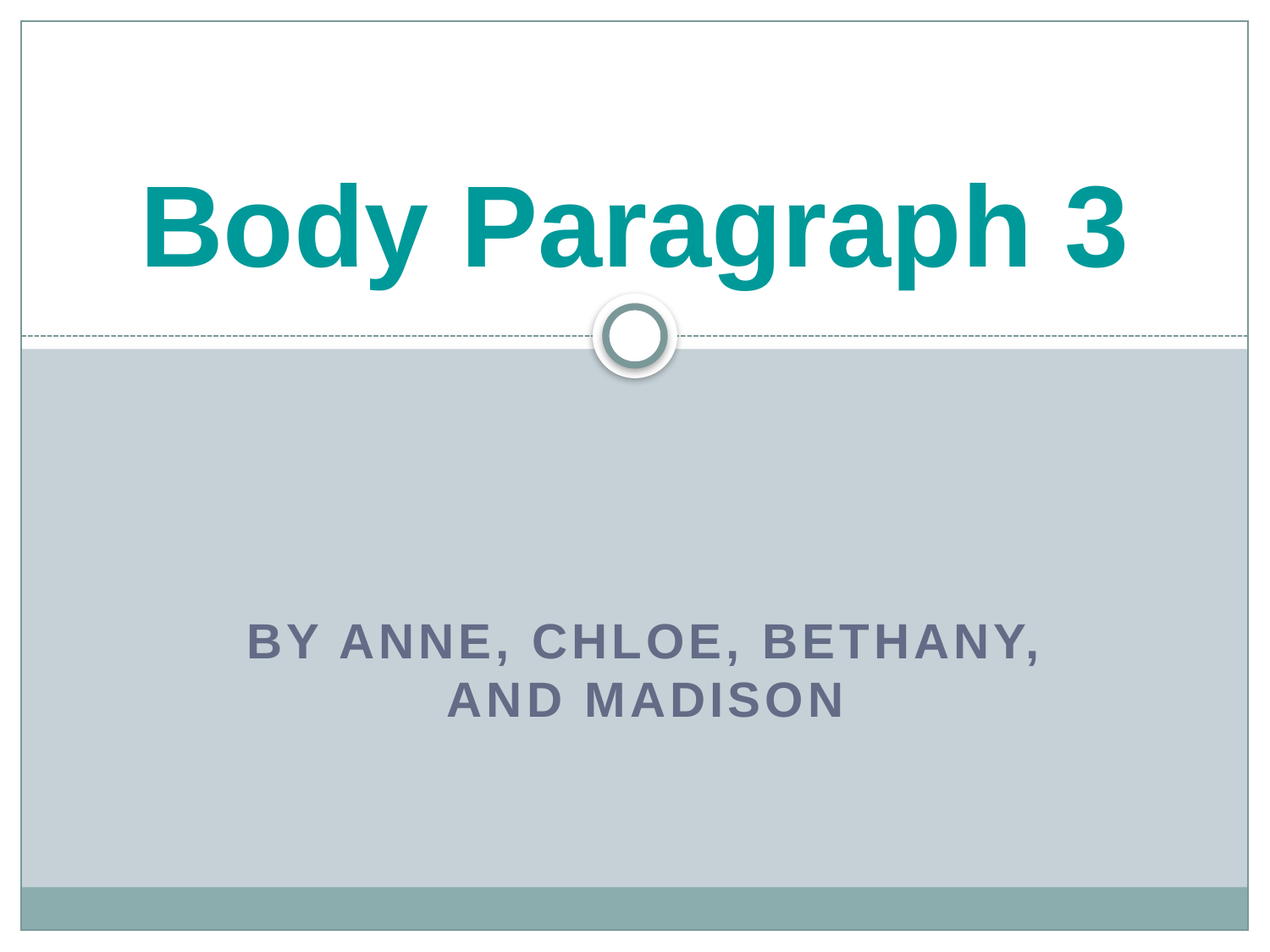

# Body Paragraph 3
By Anne, Chloe, Bethany, and Madison